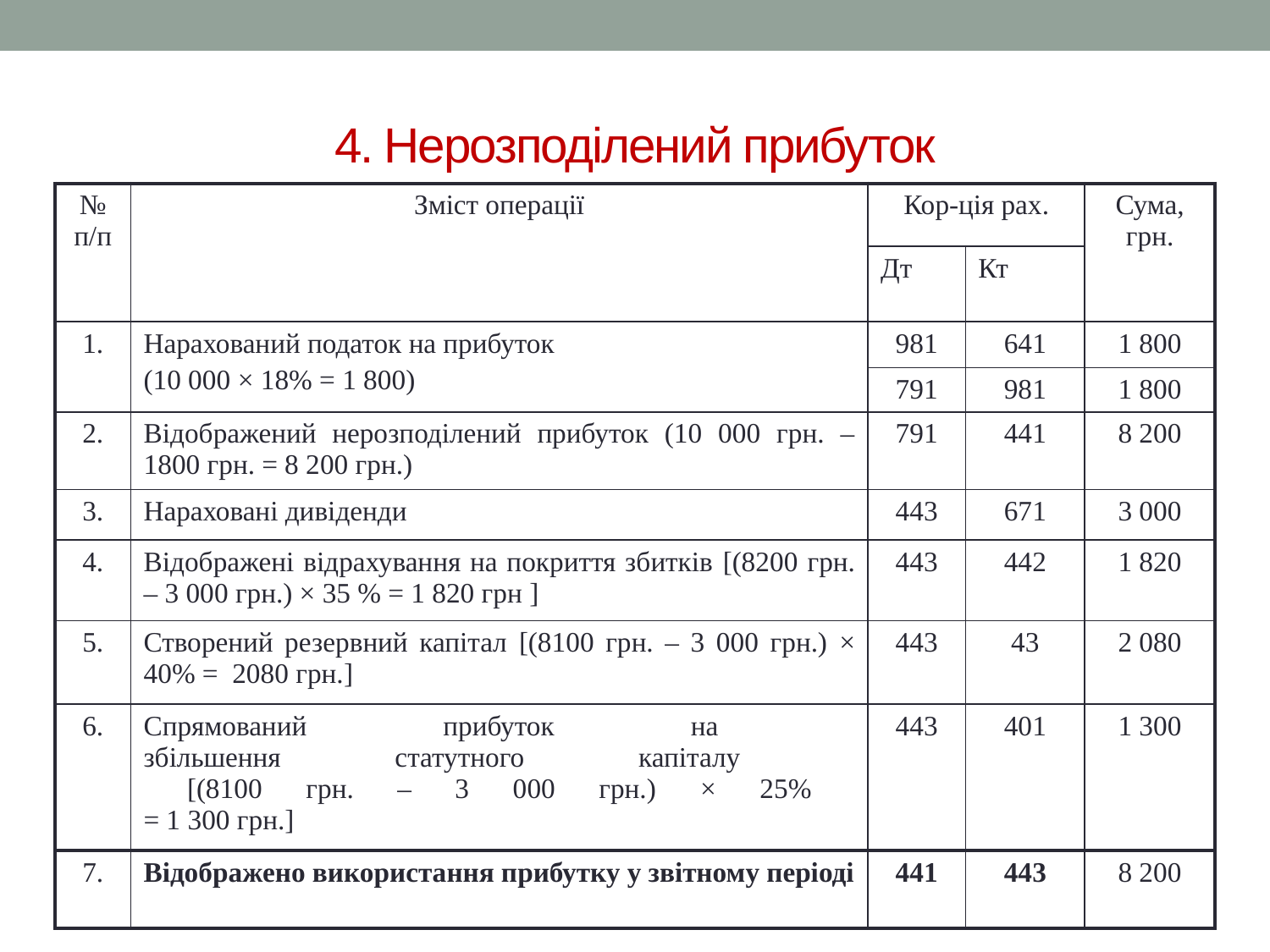

# 4. Нерозподілений прибуток

| № п/п | Зміст операції | Кор-ція рах. |  | Сума, грн. |
| --- | --- | --- | --- | --- |
|  |  | Дт | Кт |  |
| 1. | Нарахований податок на прибуток (10 000 × 18% = 1 800) | 981 | 641 | 1 800 |
|  |  | 791 | 981 | 1 800 |
| 2. | Відображений нерозподілений прибуток (10 000 грн. – 1800 грн. = 8 200 грн.) | 791 | 441 | 8 200 |
| 3. | Нараховані дивіденди | 443 | 671 | 3 000 |
| 4. | Відображені відрахування на покриття збитків [(8200 грн. – 3 000 грн.) × 35 % = 1 820 грн ] | 443 | 442 | 1 820 |
| 5. | Створений резервний капітал [(8100 грн. – 3 000 грн.) × 40% = 2080 грн.] | 443 | 43 | 2 080 |
| 6. | Спрямований прибуток на збільшення статутного капіталу [(8100 грн. – 3 000 грн.) × 25% = 1 300 грн.] | 443 | 401 | 1 300 |
| 7. | Відображено використання прибутку у звітному періоді | 441 | 443 | 8 200 |